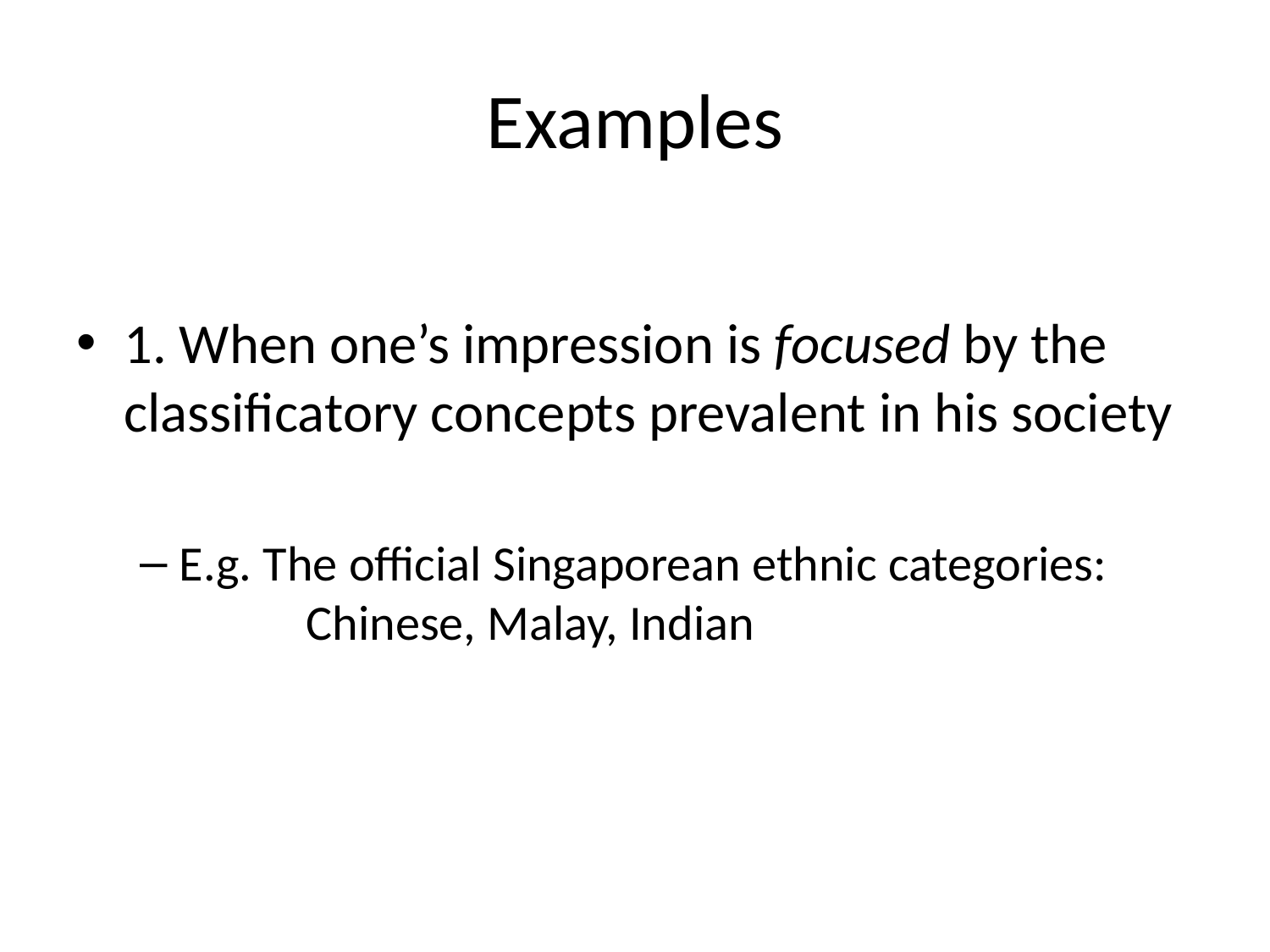

# Examples

1. When one’s impression is focused by the classificatory concepts prevalent in his society

E.g. The official Singaporean ethnic categories: 	Chinese, Malay, Indian